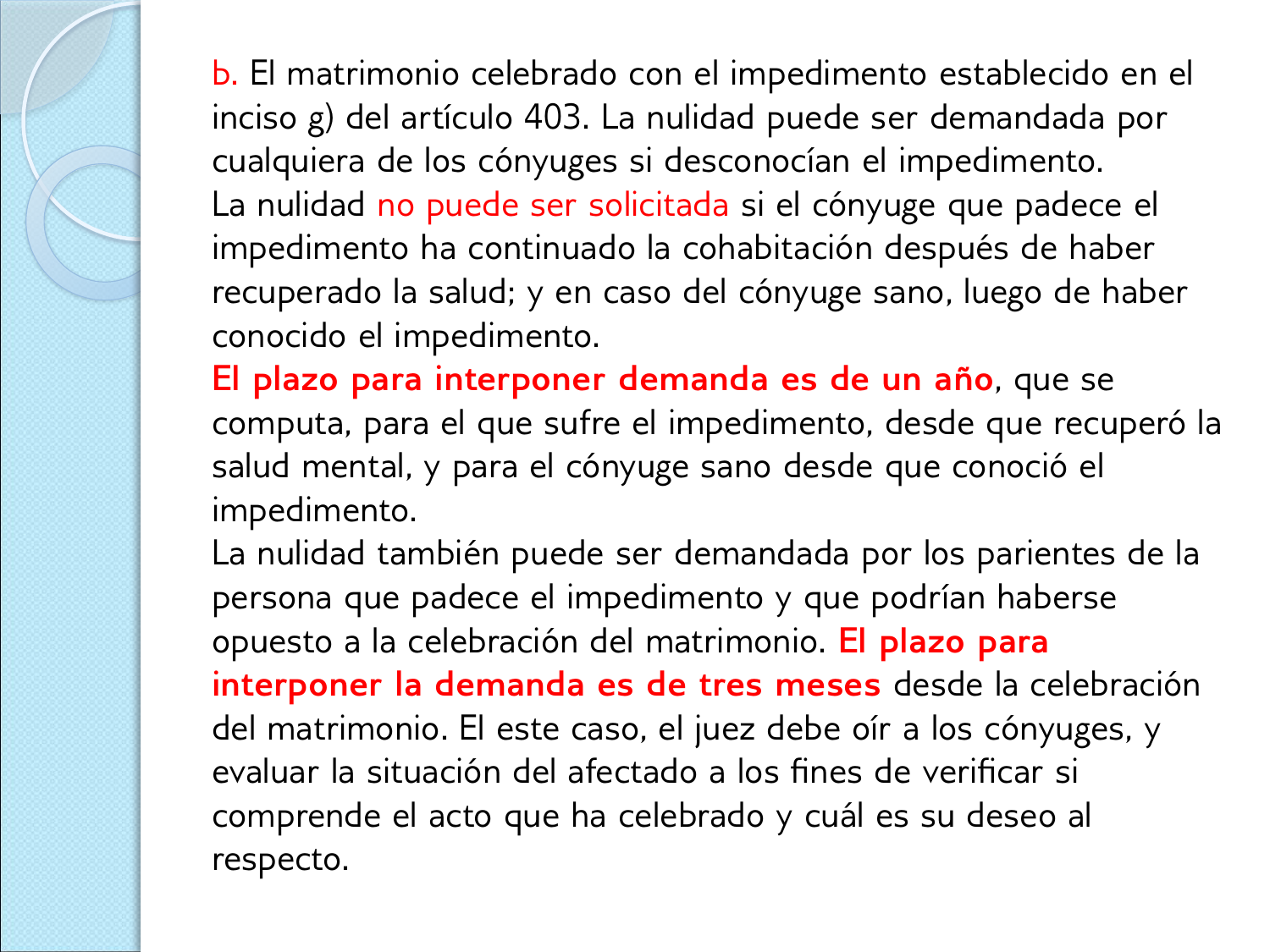

# b. El matrimonio celebrado con el impedimento establecido en el inciso g) del artículo 403. La nulidad puede ser demandada por cualquiera de los cónyuges si desconocían el impedimento. La nulidad no puede ser solicitada si el cónyuge que padece el impedimento ha continuado la cohabitación después de haber recuperado la salud; y en caso del cónyuge sano, luego de haber conocido el impedimento. El plazo para interponer demanda es de un año, que se computa, para el que sufre el impedimento, desde que recuperó la salud mental, y para el cónyuge sano desde que conoció el impedimento. La nulidad también puede ser demandada por los parientes de la persona que padece el impedimento y que podrían haberse opuesto a la celebración del matrimonio. El plazo para interponer la demanda es de tres meses desde la celebración del matrimonio. El este caso, el juez debe oír a los cónyuges, y evaluar la situación del afectado a los fines de verificar si comprende el acto que ha celebrado y cuál es su deseo al respecto.